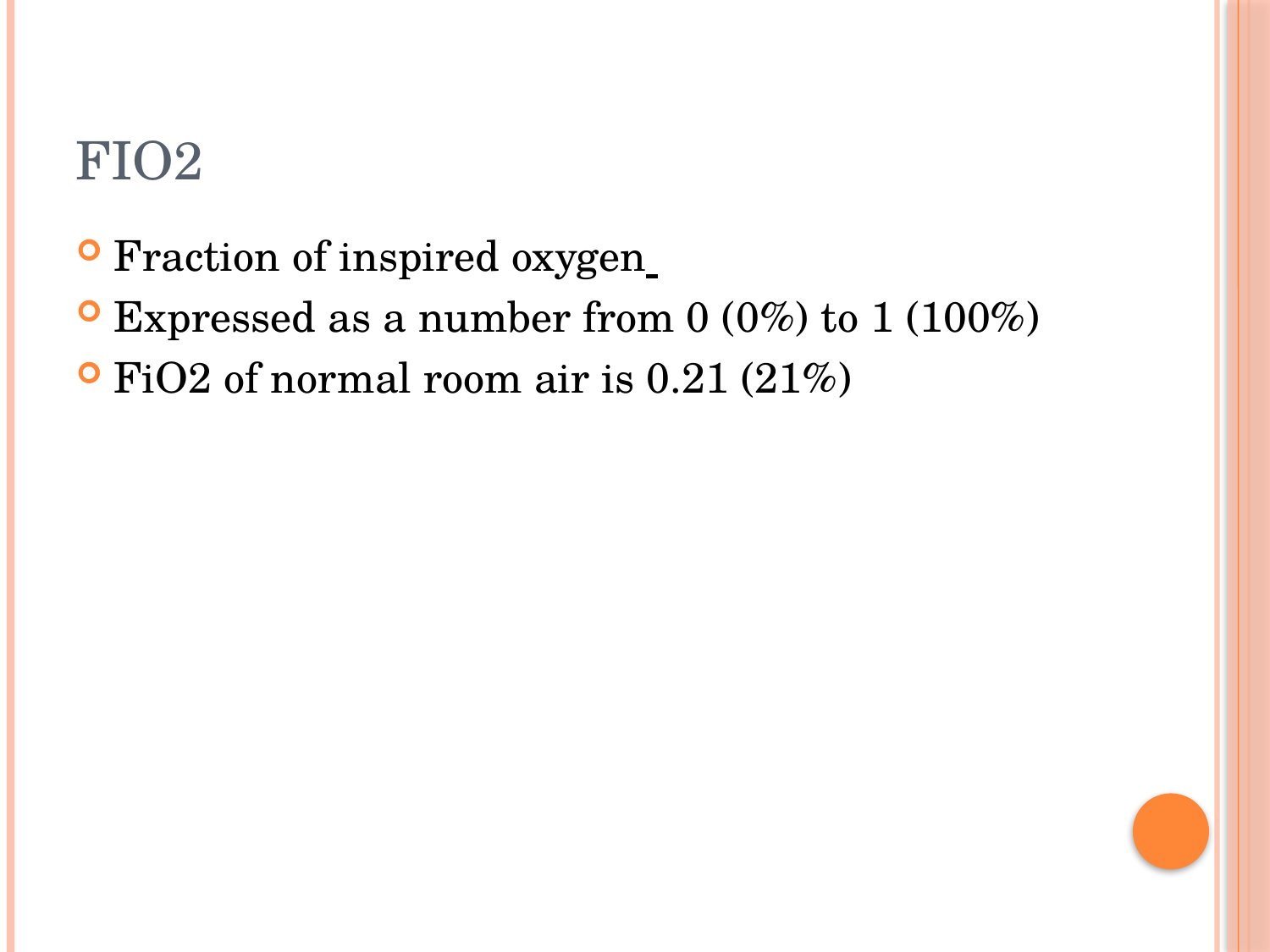

# FIO2
Fraction of inspired oxygen
Expressed as a number from 0 (0%) to 1 (100%)
FiO2 of normal room air is 0.21 (21%)